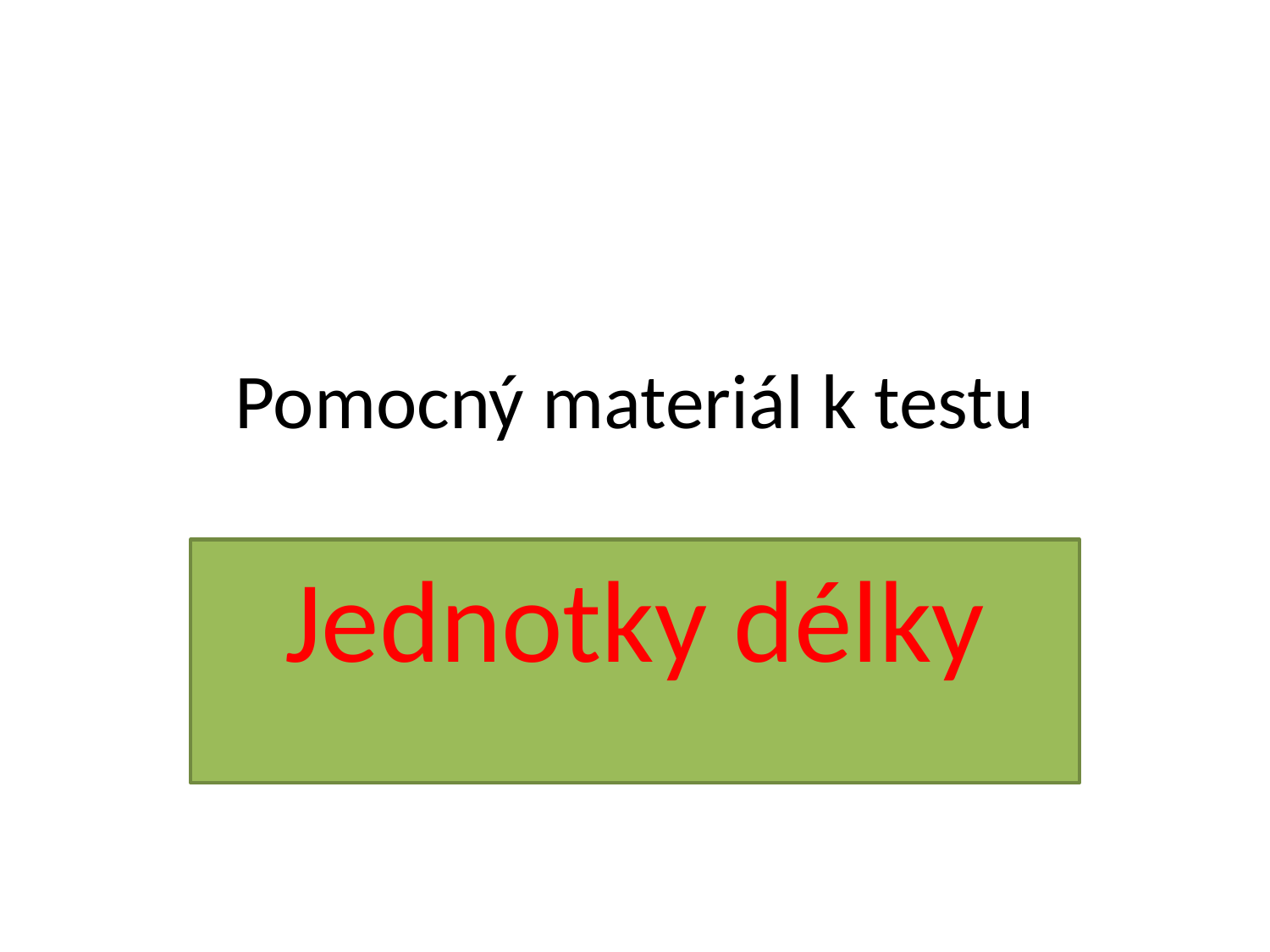

# Pomocný materiál k testu
Jednotky délky